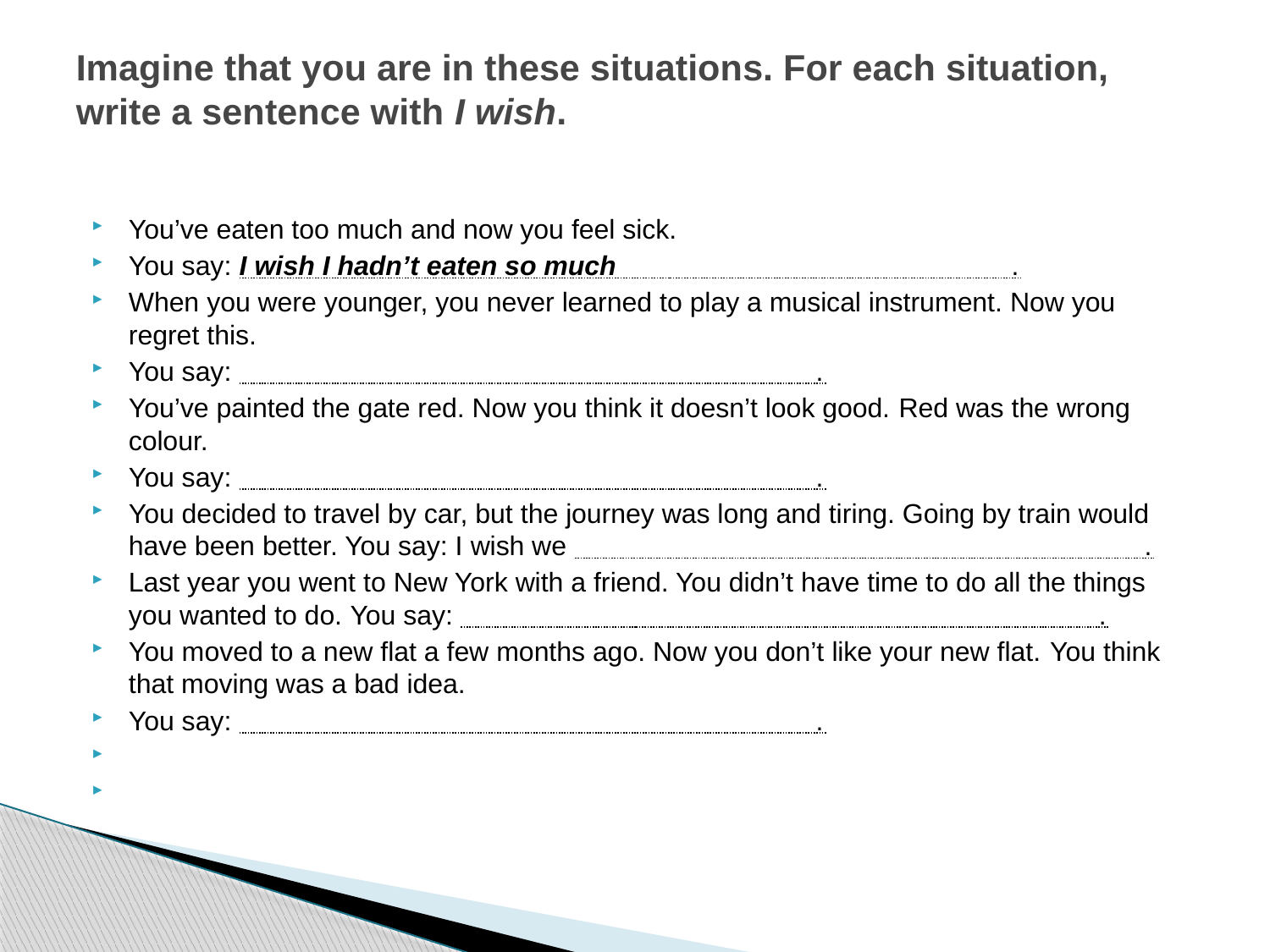

# Imagine that you are in these situations. For each situation, write a sentence with I wish.
You’ve eaten too much and now you feel sick.
You say: I wish I hadn’t eaten so much                                                    .
When you were younger, you never learned to play a musical instrument. Now you regret this.
You say:                                                                             .
You’ve painted the gate red. Now you think it doesn’t look good. Red was the wrong colour.
You say:                                                                             .
You decided to travel by car, but the journey was long and tiring. Going by train would have been better. You say: I wish we                                                                            .
Last year you went to New York with a friend. You didn’t have time to do all the things you wanted to do. You say:                                                                                     .
You moved to a new flat a few months ago. Now you don’t like your new flat. You think that moving was a bad idea.
You say:                                                                             .